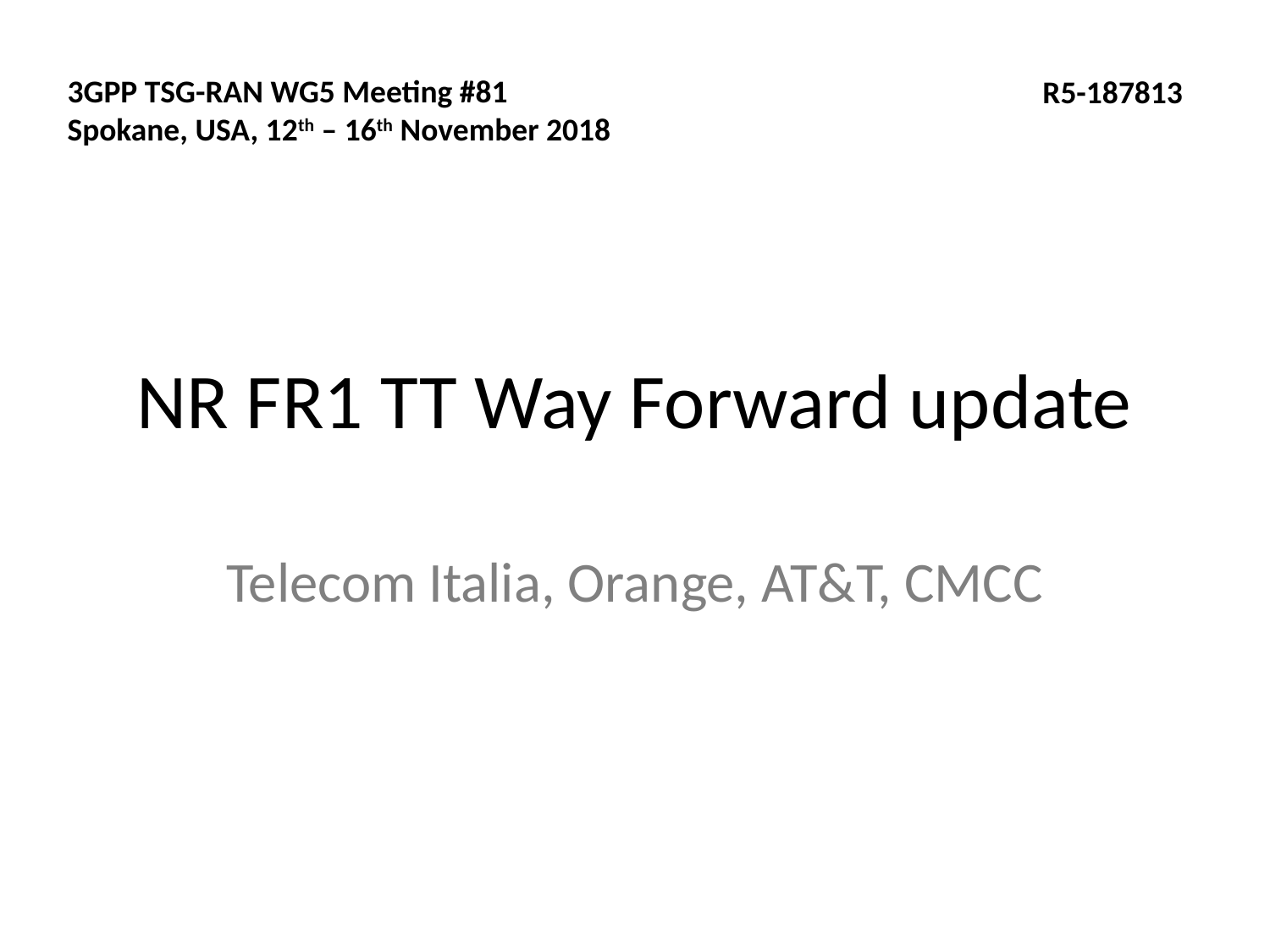

3GPP TSG-RAN WG5 Meeting #81
Spokane, USA, 12th – 16th November 2018

R5-187813
# NR FR1 TT Way Forward update
Telecom Italia, Orange, AT&T, CMCC